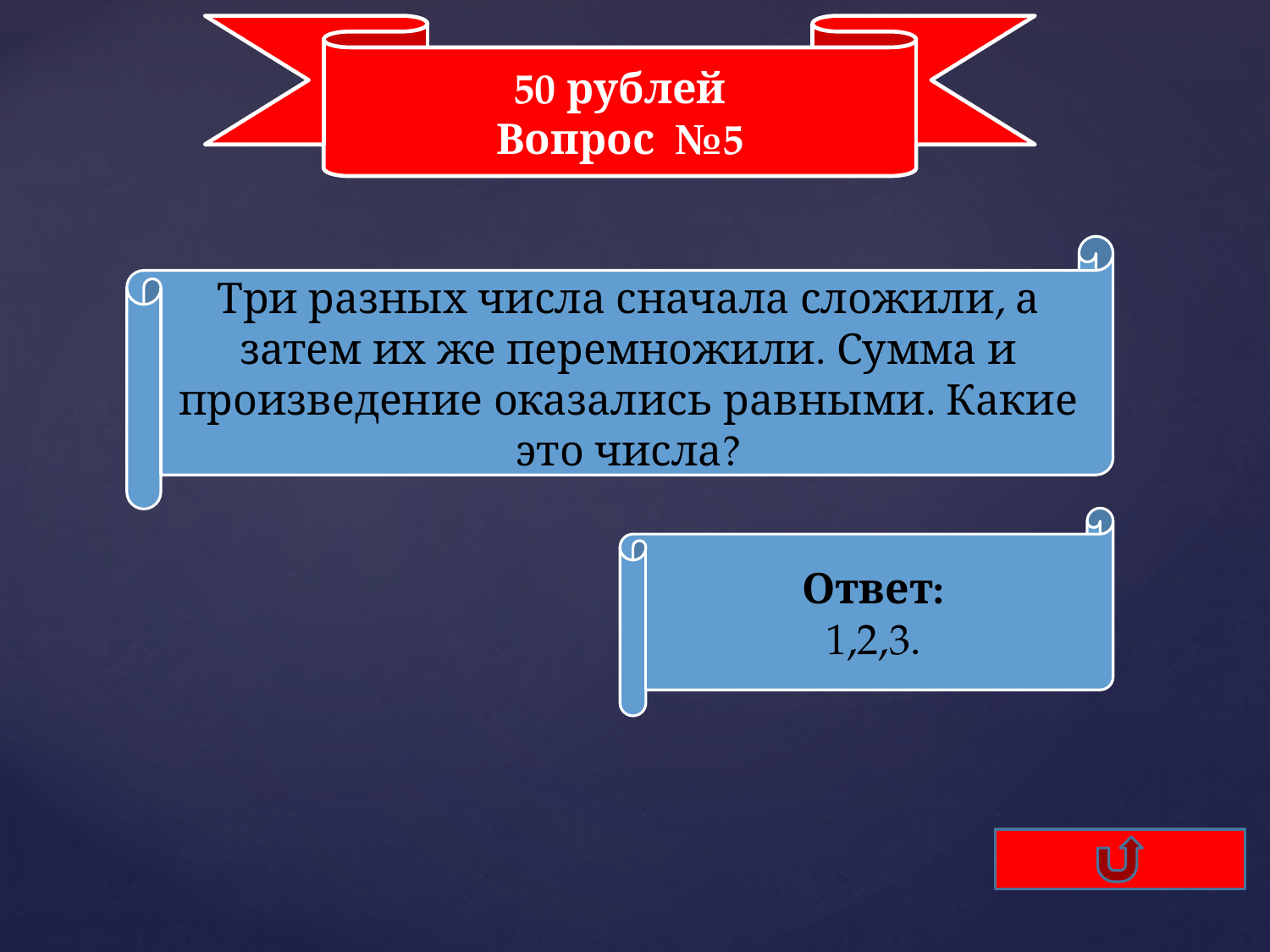

50 рублей
Вопрос  №5
Три разных числа сначала сложили, а затем их же перемножили. Сумма и произведение оказались равными. Какие это числа?
Ответ:
1,2,3.